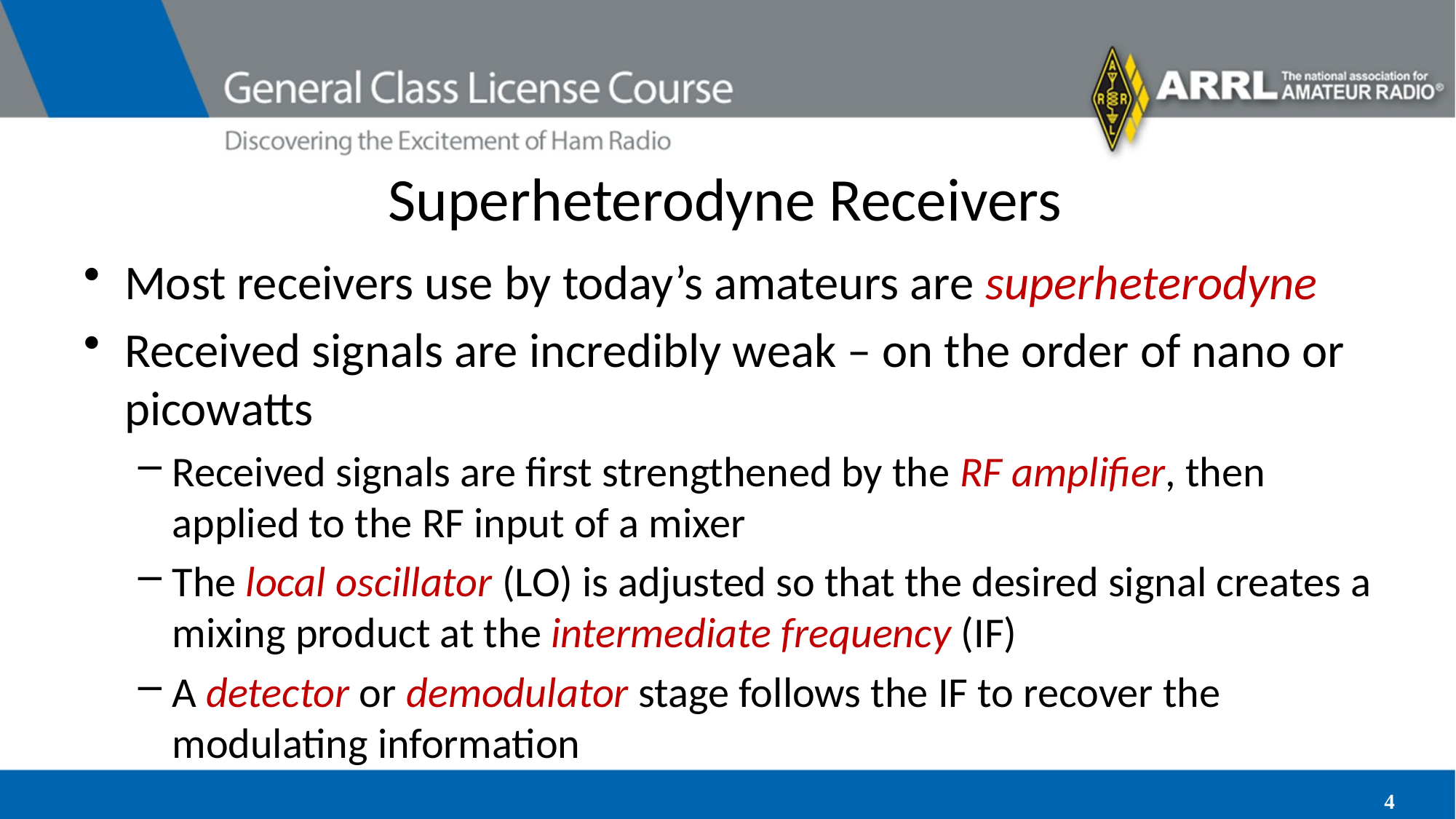

# Superheterodyne Receivers
Most receivers use by today’s amateurs are superheterodyne
Received signals are incredibly weak – on the order of nano or picowatts
Received signals are first strengthened by the RF amplifier, then applied to the RF input of a mixer
The local oscillator (LO) is adjusted so that the desired signal creates a mixing product at the intermediate frequency (IF)
A detector or demodulator stage follows the IF to recover the modulating information